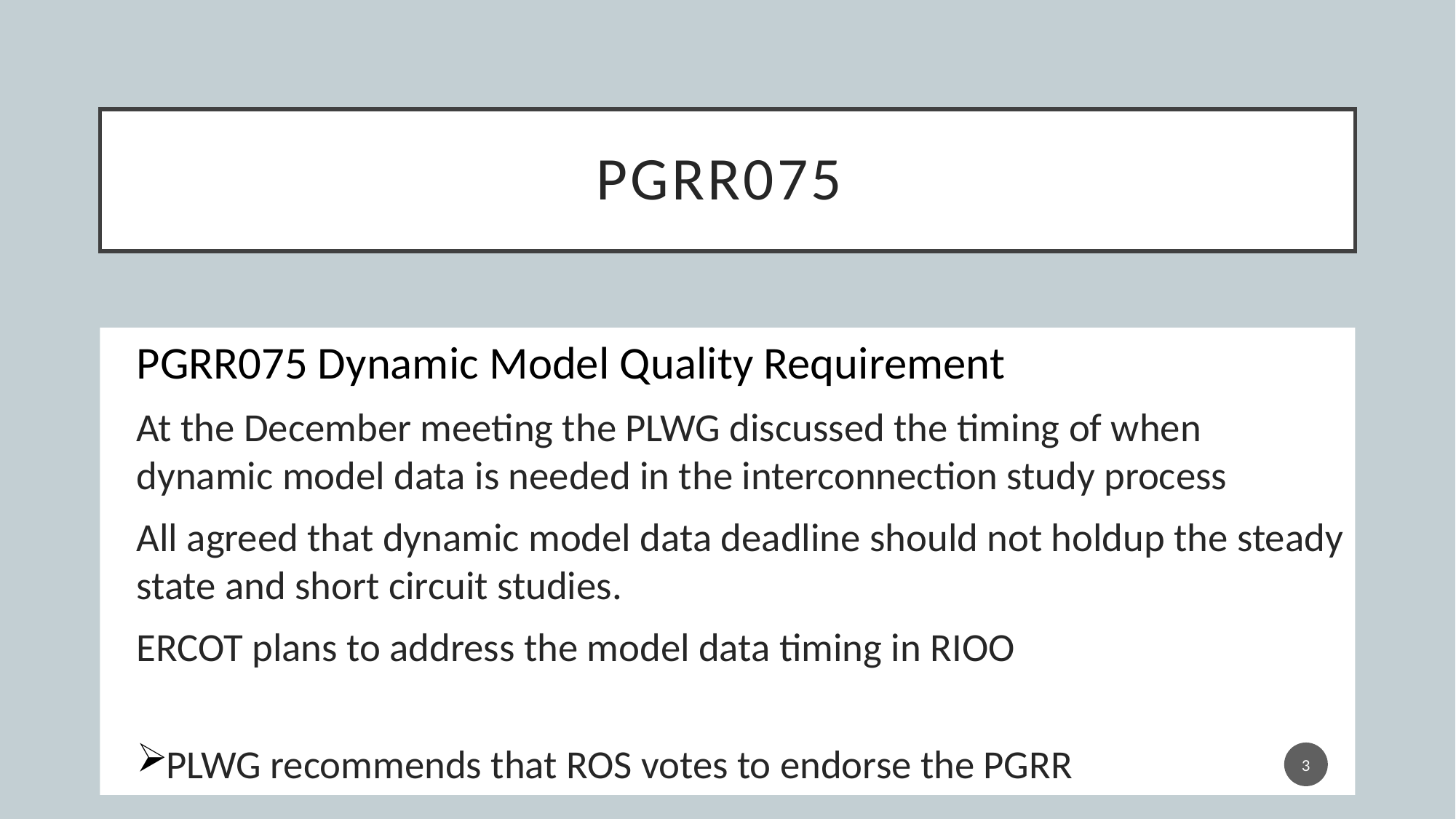

# PGRR075
PGRR075 Dynamic Model Quality Requirement
At the December meeting the PLWG discussed the timing of when dynamic model data is needed in the interconnection study process
All agreed that dynamic model data deadline should not holdup the steady state and short circuit studies.
ERCOT plans to address the model data timing in RIOO

PLWG recommends that ROS votes to endorse the PGRR

3